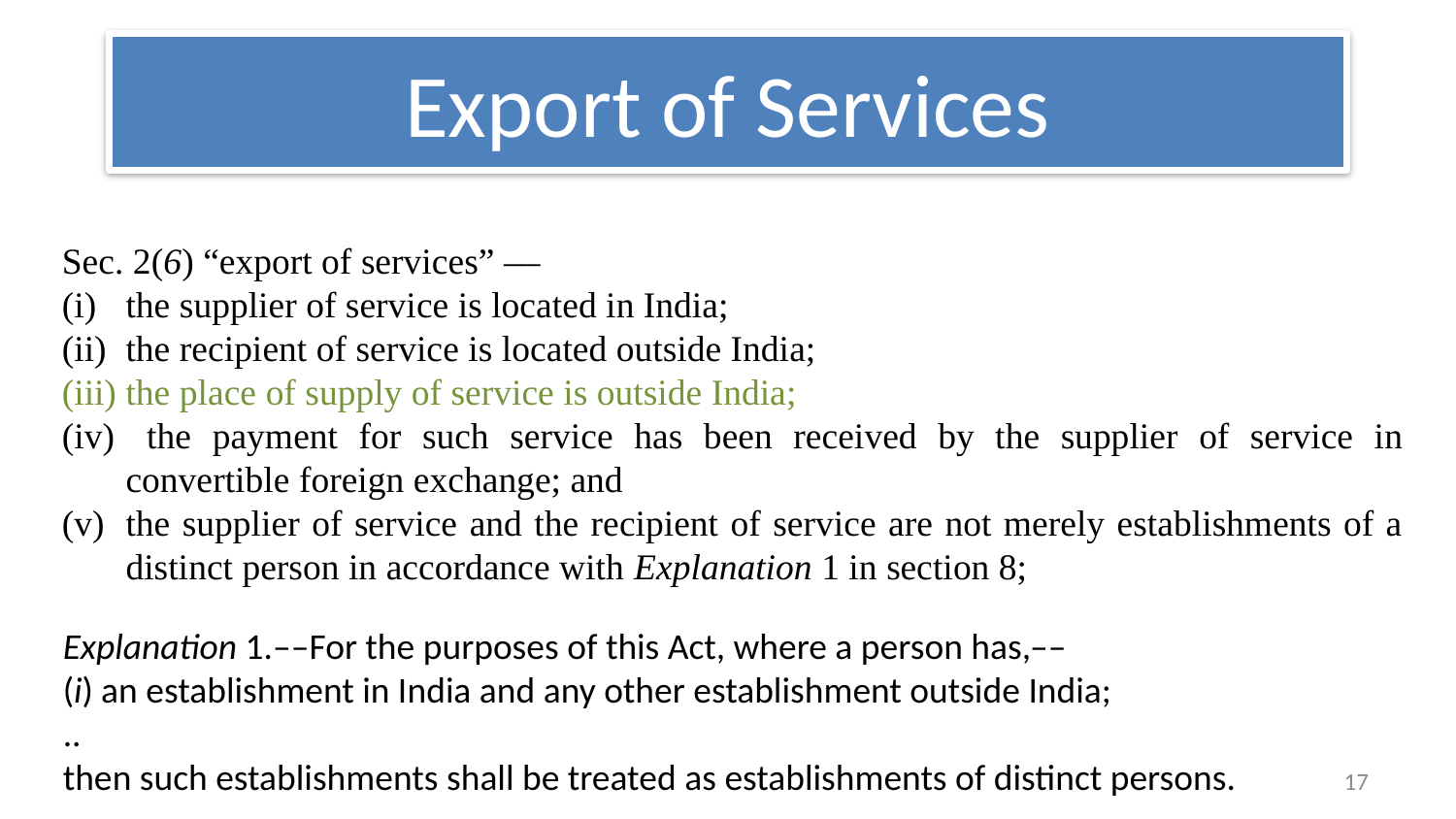

# Export of Services

Sec. 2(6) “export of services” ––
the supplier of service is located in India;
the recipient of service is located outside India;
the place of supply of service is outside India;
 the payment for such service has been received by the supplier of service in convertible foreign exchange; and
the supplier of service and the recipient of service are not merely establishments of a distinct person in accordance with Explanation 1 in section 8;
Explanation 1.––For the purposes of this Act, where a person has,––
(i) an establishment in India and any other establishment outside India;
..
then such establishments shall be treated as establishments of distinct persons.
17